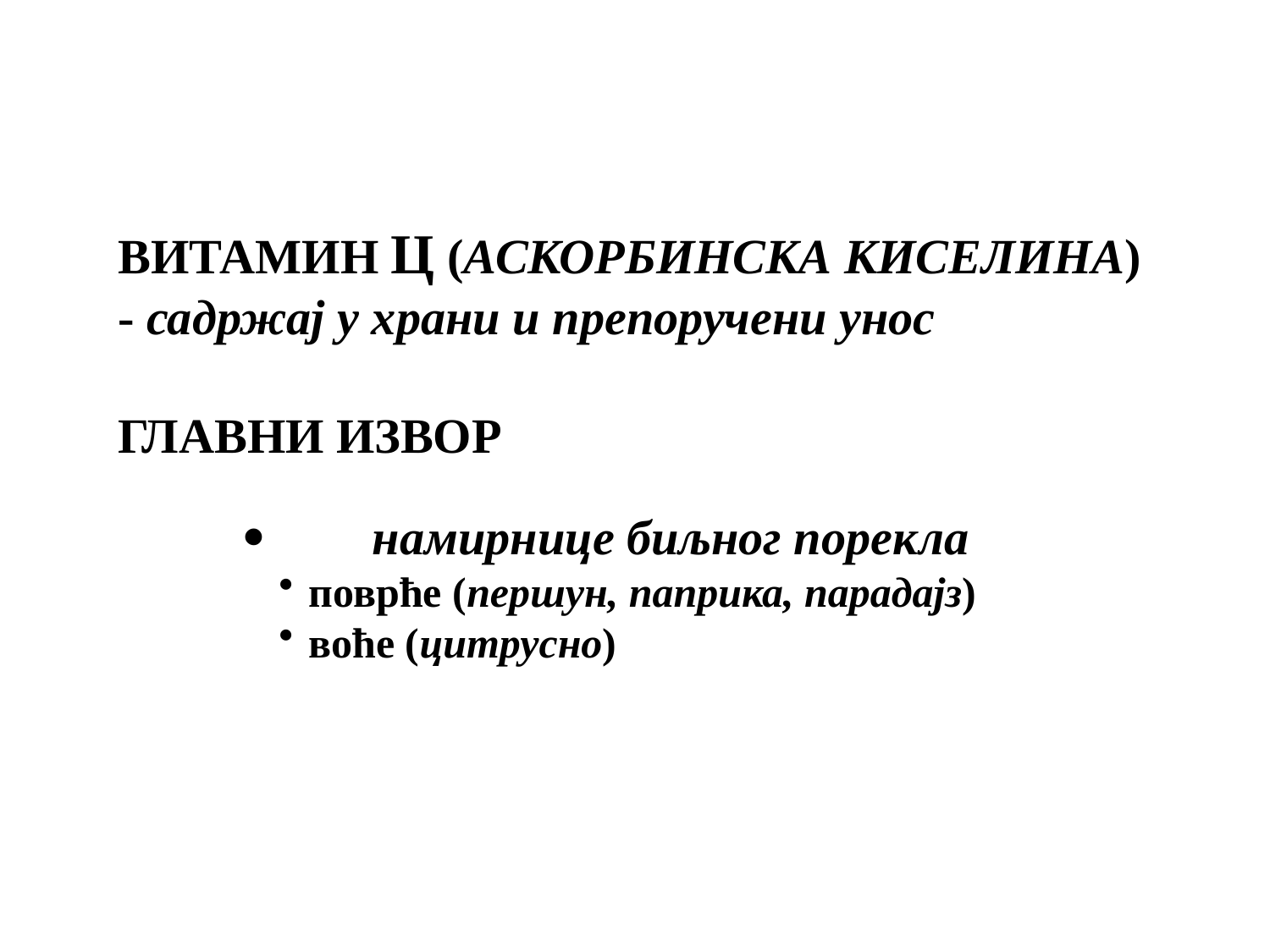

ВИТАМИН Ц (АСКОРБИНСКА КИСЕЛИНА) - садржај у храни и препоручени унос

ГЛАВНИ ИЗВОР

•	намирнице биљног порекла
поврће (першун, паприка, парадајз)
воће (цитрусно)